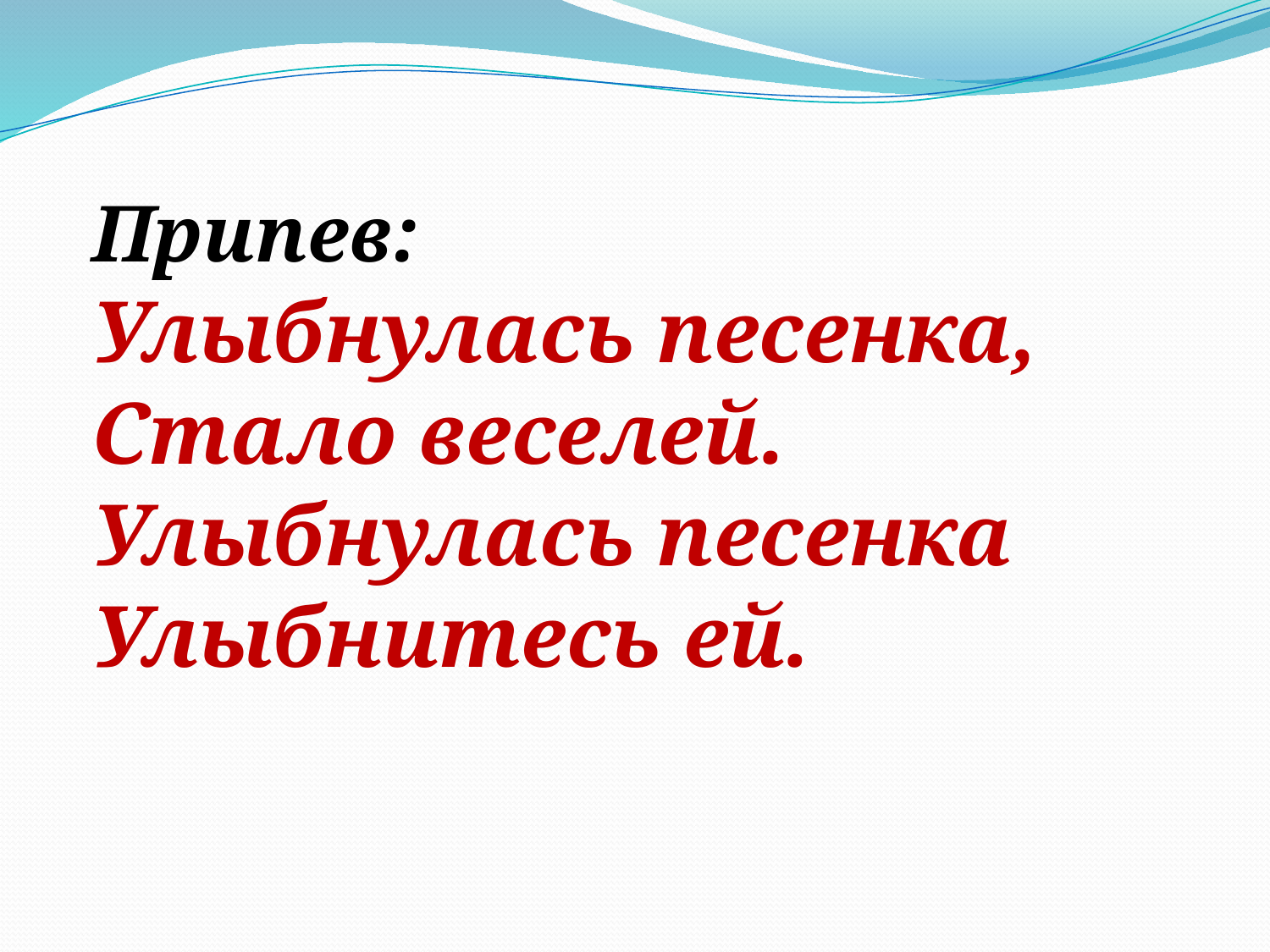

#
Припев:
Улыбнулась песенка,
Стало веселей.
Улыбнулась песенка
Улыбнитесь ей.